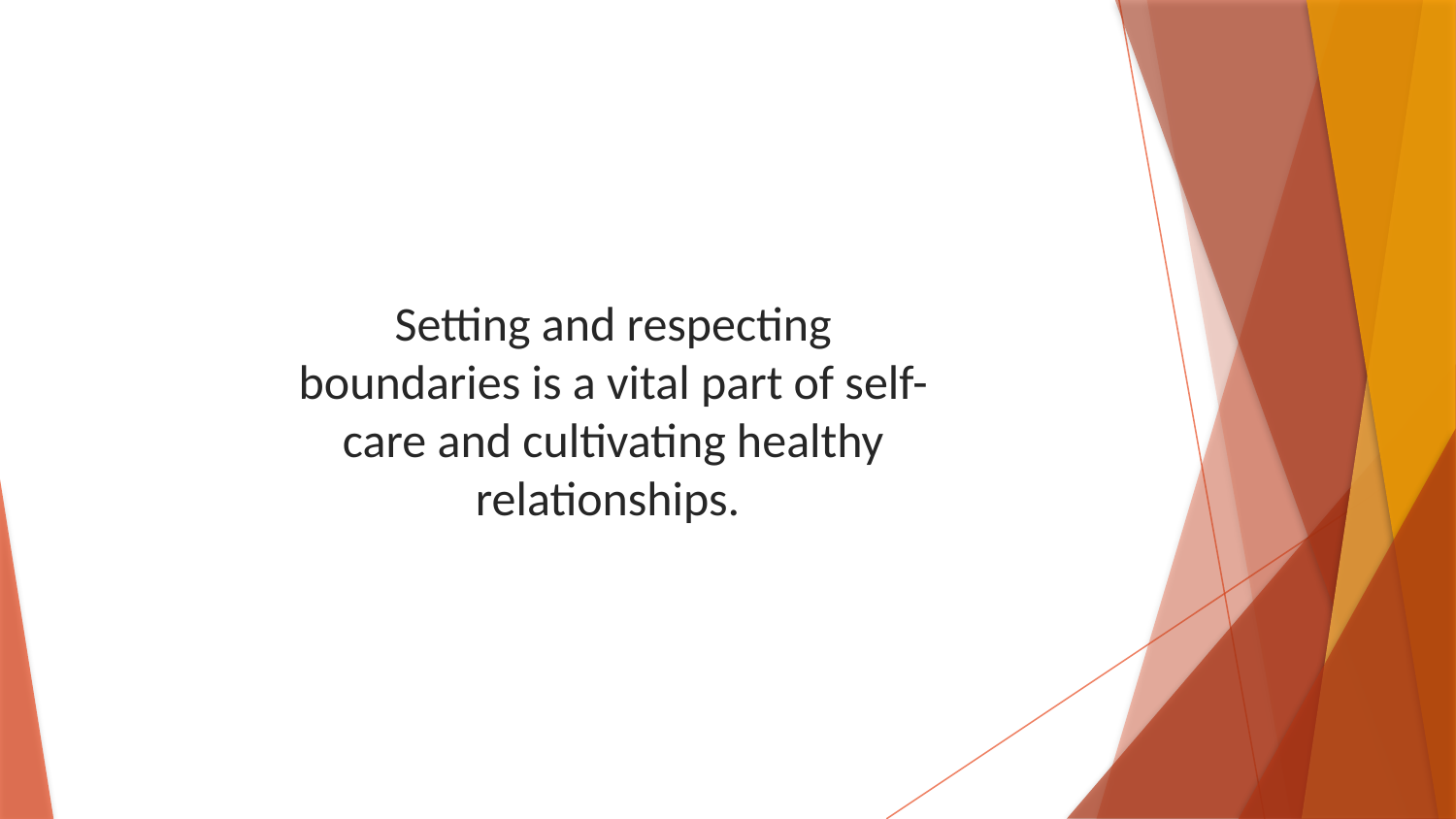

Setting and respecting boundaries is a vital part of self-care and cultivating healthy relationships.